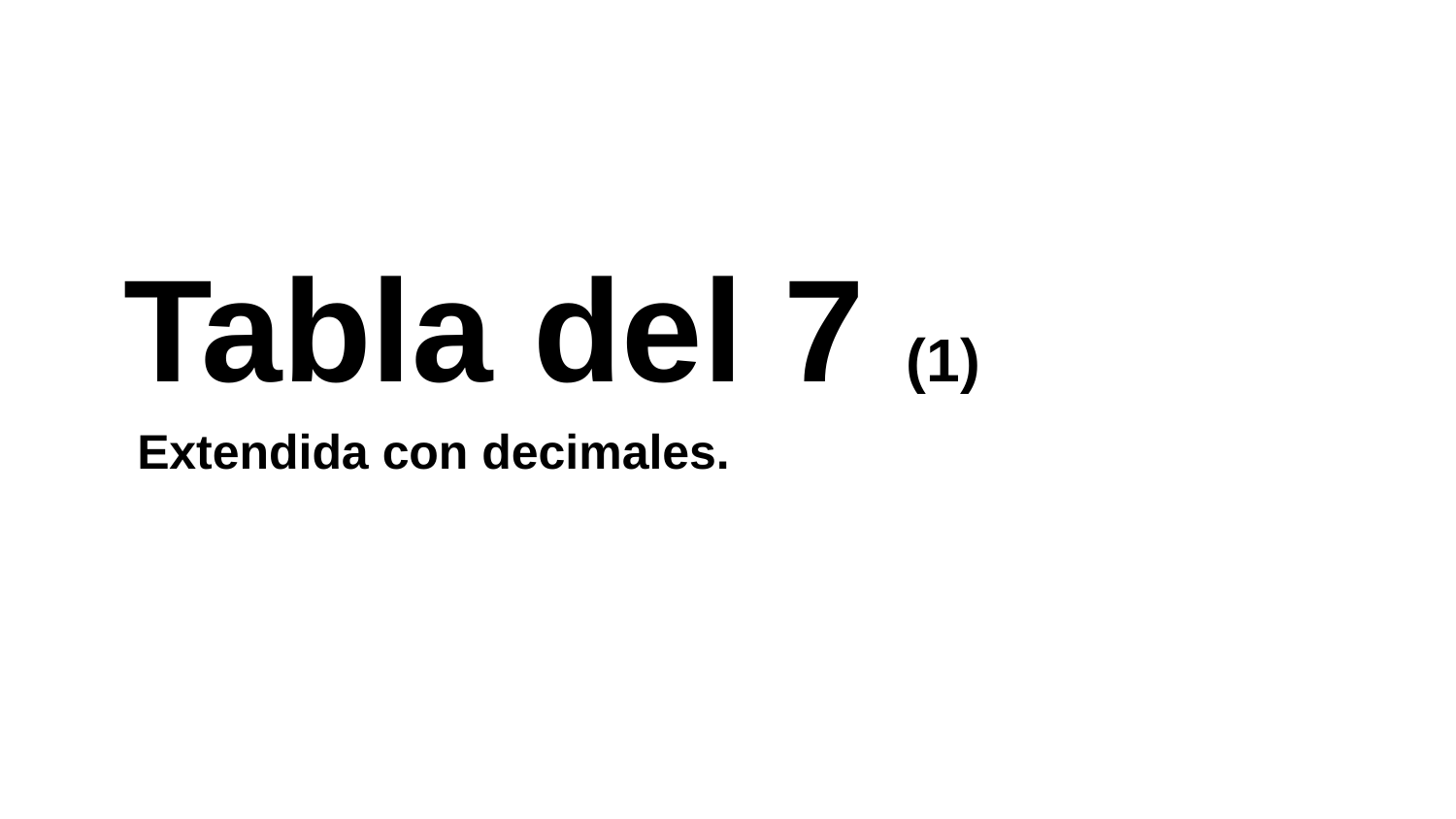

Tabla del 7 (1)
 Extendida con decimales.